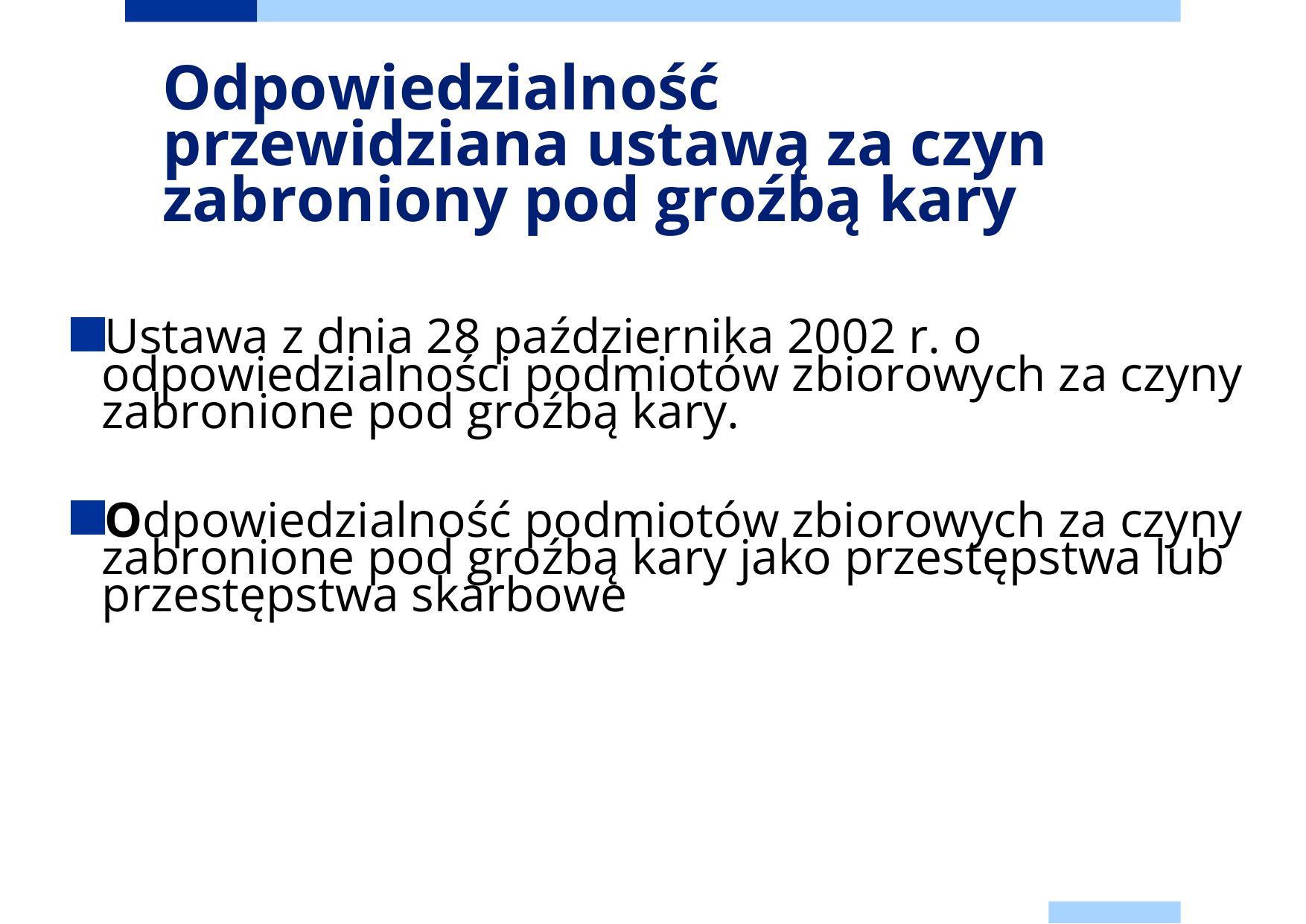

# Odpowiedzialność przewidziana ustawą za czyn zabroniony pod groźbą kary
Ustawa z dnia 28 października 2002 r. o odpowiedzialności podmiotów zbiorowych za czyny zabronione pod groźbą kary.

Odpowiedzialność podmiotów zbiorowych za czyny zabronione pod groźbą kary jako przestępstwa lub przestępstwa skarbowe